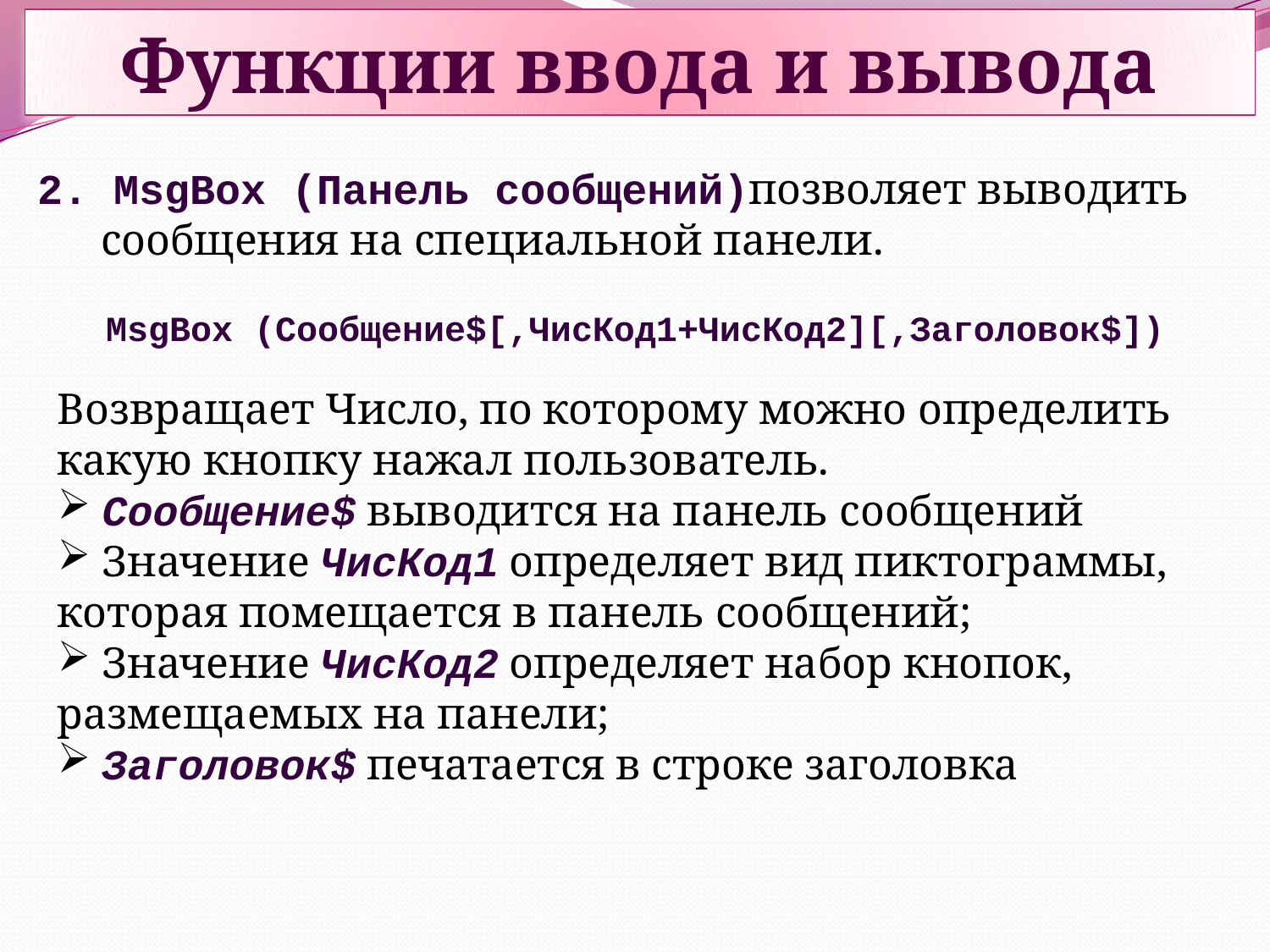

Функции ввода и вывода
2. MsgBox (Панель сообщений)позволяет выводить сообщения на специальной панели.

MsgBox (Сообщение$[,ЧисКод1+ЧисКод2][,Заголовок$])
Возвращает Число, по которому можно определить какую кнопку нажал пользователь.
 Сообщение$ выводится на панель сообщений
 Значение ЧисКод1 определяет вид пиктограммы, которая помещается в панель сообщений;
 Значение ЧисКод2 определяет набор кнопок, размещаемых на панели;
 Заголовок$ печатается в строке заголовка